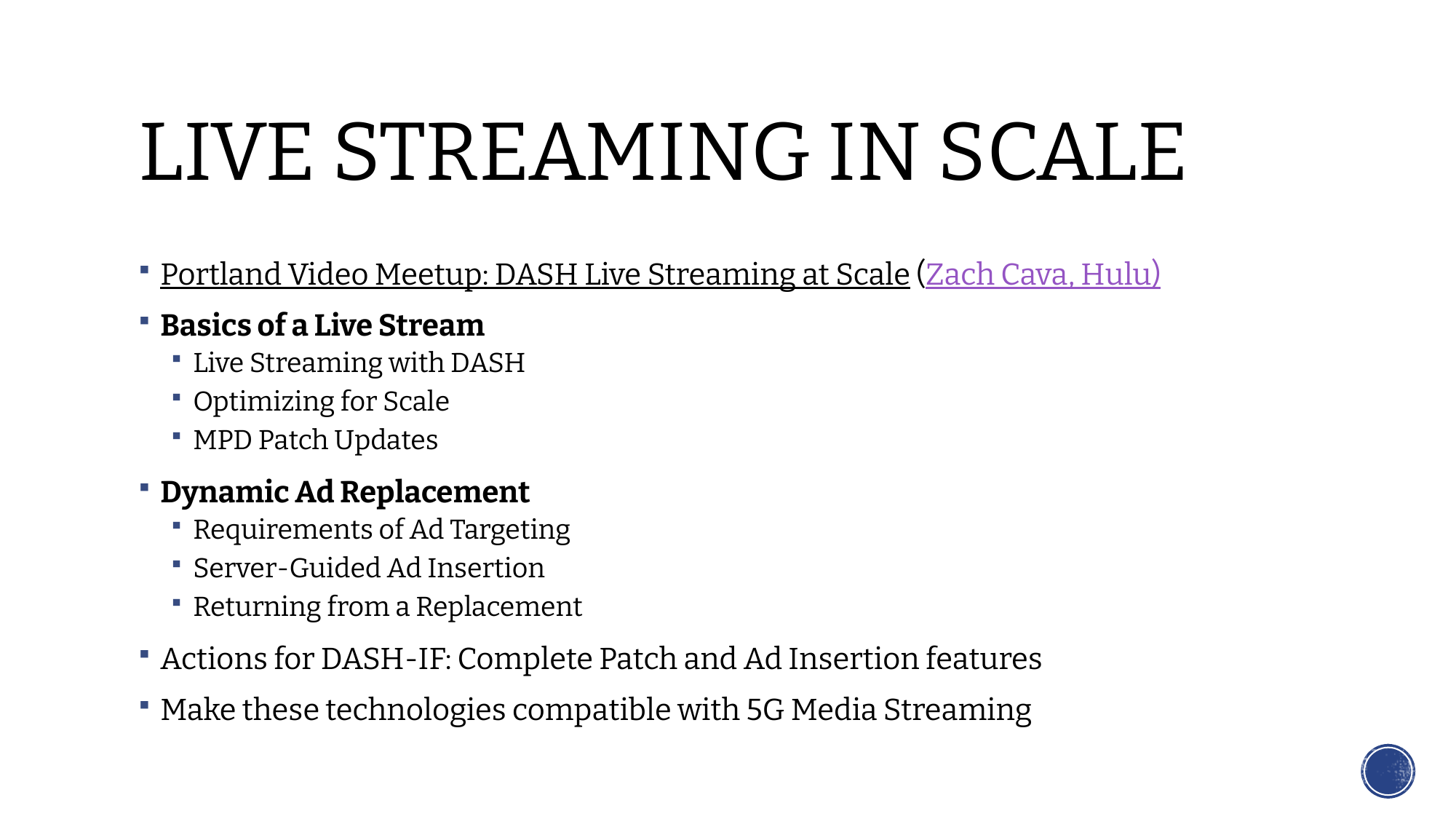

# Live Streaming in Scale
Portland Video Meetup: DASH Live Streaming at Scale (Zach Cava, Hulu)
Basics of a Live Stream
Live Streaming with DASH
Optimizing for Scale
MPD Patch Updates
Dynamic Ad Replacement
Requirements of Ad Targeting
Server-Guided Ad Insertion
Returning from a Replacement
Actions for DASH-IF: Complete Patch and Ad Insertion features
Make these technologies compatible with 5G Media Streaming